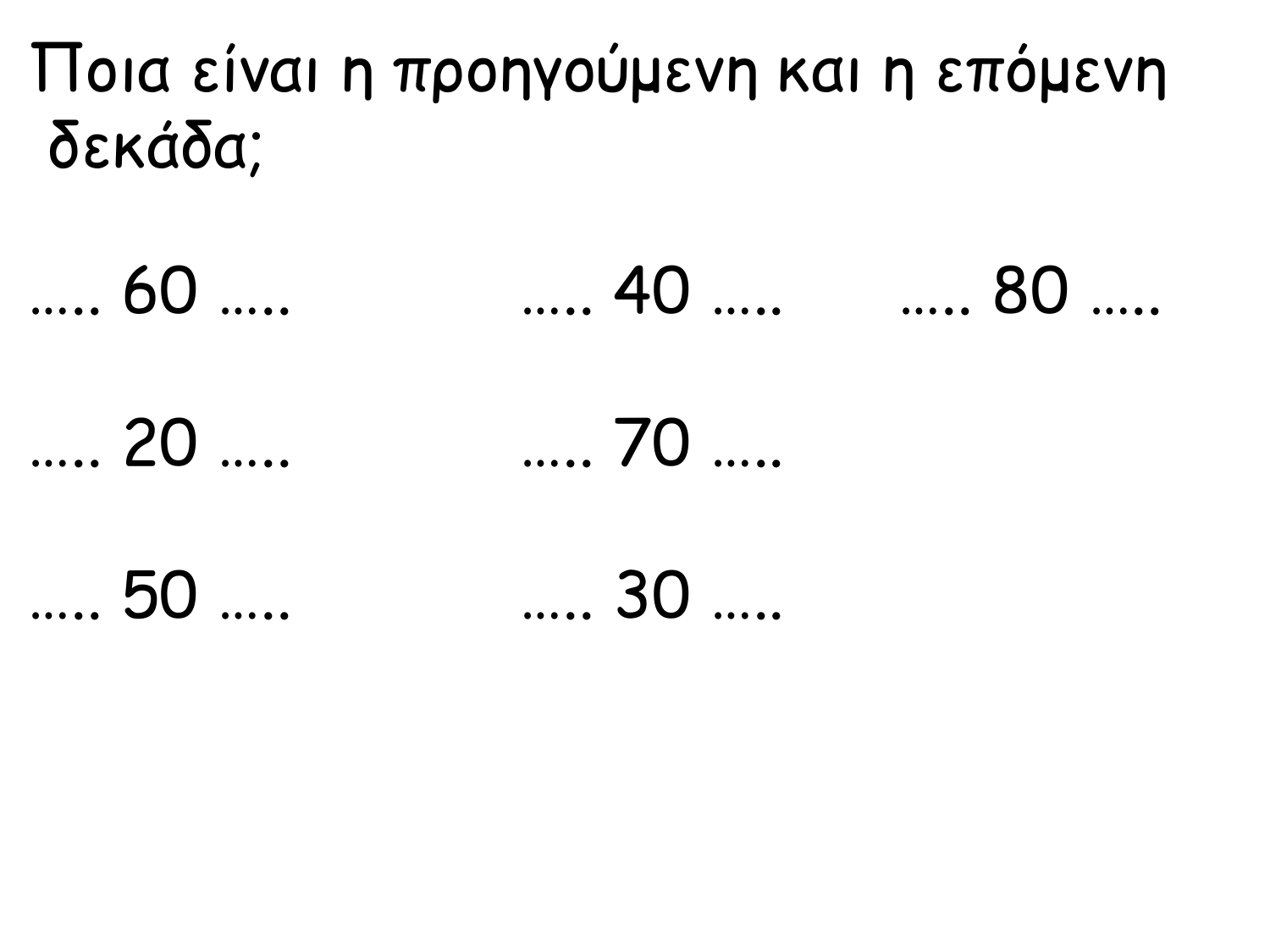

Ποια είναι η προηγούμενη και η επόμενη
 δεκάδα;
….. 60 …..            ….. 40 …..      ….. 80 …..

….. 20 …..            ….. 70 …..

….. 50 …..            ….. 30 …..